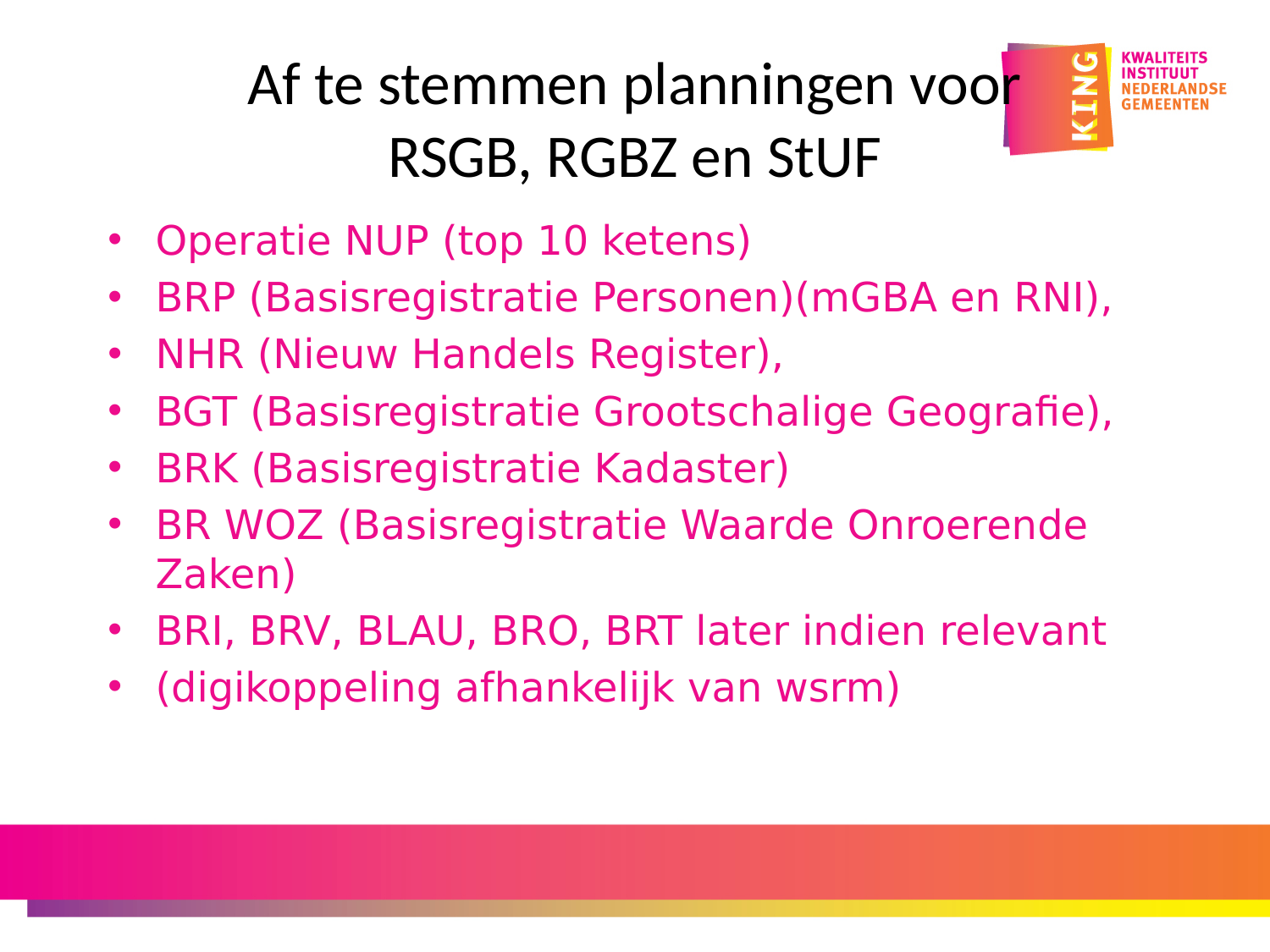

# Af te stemmen planningen voor RSGB, RGBZ en StUF
Operatie NUP (top 10 ketens)
BRP (Basisregistratie Personen)(mGBA en RNI),
NHR (Nieuw Handels Register),
BGT (Basisregistratie Grootschalige Geografie),
BRK (Basisregistratie Kadaster)
BR WOZ (Basisregistratie Waarde Onroerende Zaken)
BRI, BRV, BLAU, BRO, BRT later indien relevant
(digikoppeling afhankelijk van wsrm)